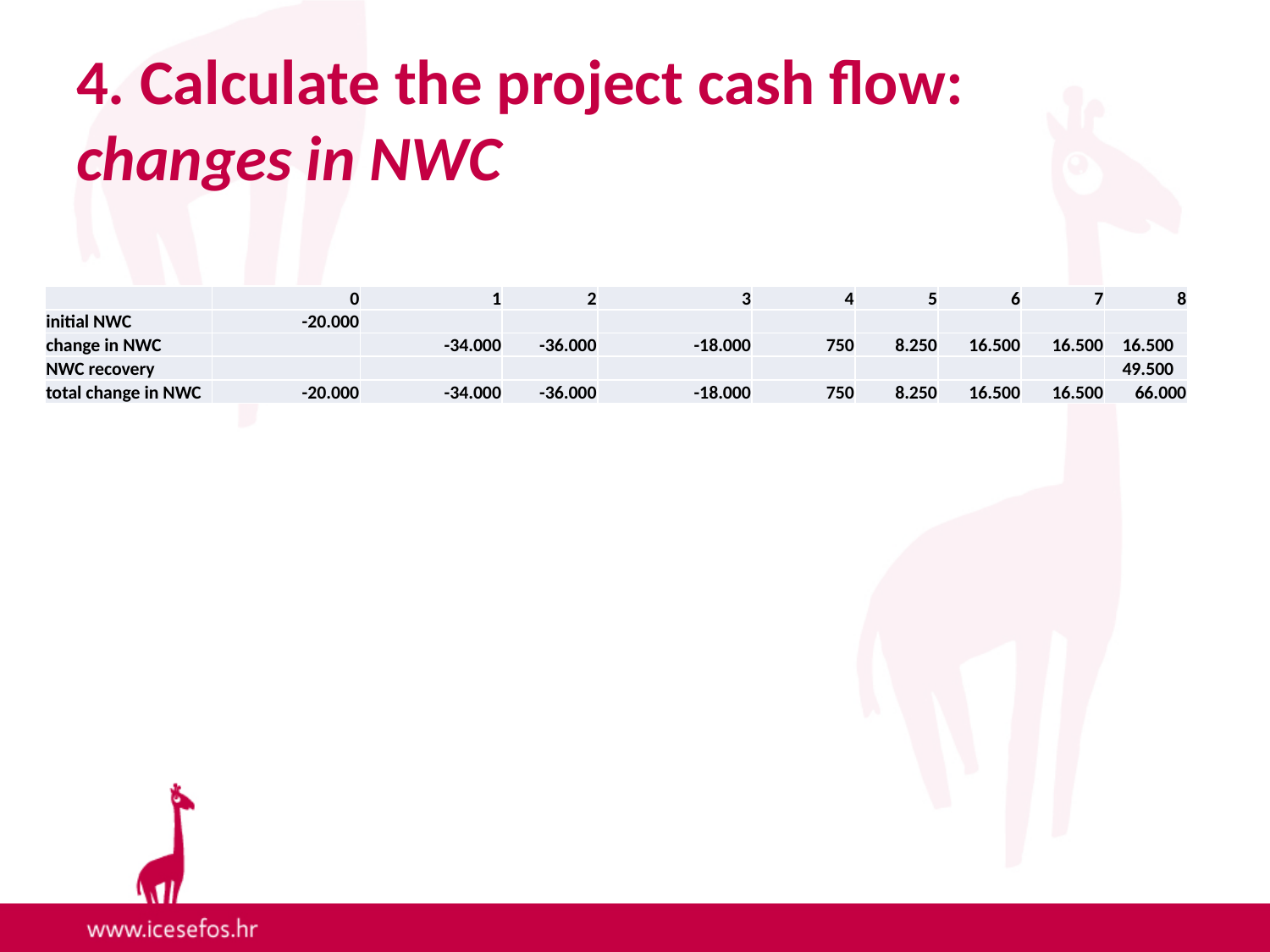

# 4. Calculate the project cash flow: changes in NWC
|  | 0 | 1 | 2 | 3 | 4 | 5 | 6 | 7 | 8 |
| --- | --- | --- | --- | --- | --- | --- | --- | --- | --- |
| initial NWC | -20.000 |  |  |  |  |  |  |  |  |
| change in NWC |  | -34.000 | -36.000 | -18.000 | 750 | 8.250 | 16.500 | 16.500 | 16.500 |
| NWC recovery |  |  |  |  |  |  |  |  | 49.500 |
| total change in NWC | -20.000 | -34.000 | -36.000 | -18.000 | 750 | 8.250 | 16.500 | 16.500 | 66.000 |